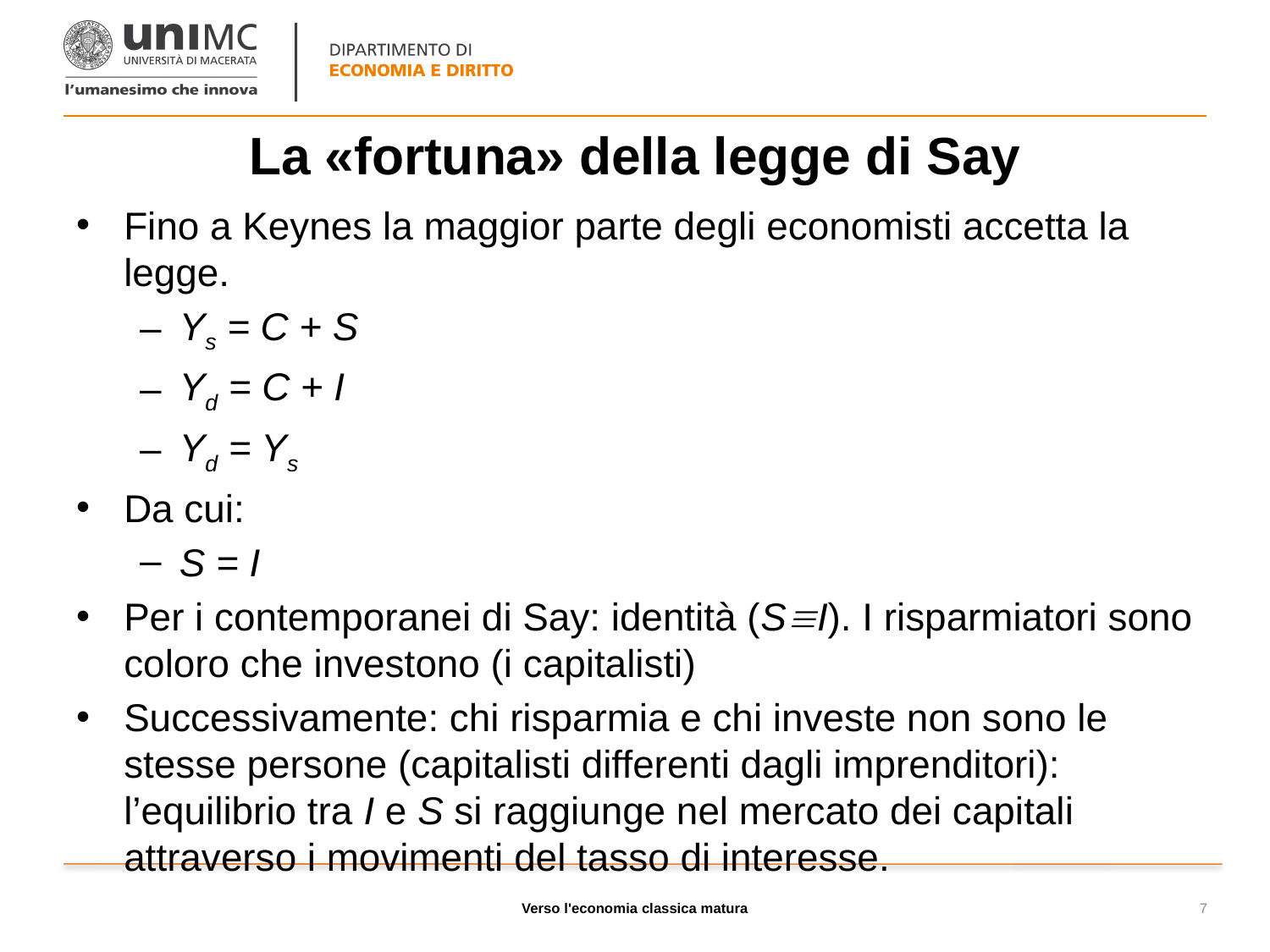

# La «fortuna» della legge di Say
Fino a Keynes la maggior parte degli economisti accetta la legge.
Ys = C + S
Yd = C + I
Yd = Ys
Da cui:
S = I
Per i contemporanei di Say: identità (S≡I). I risparmiatori sono coloro che investono (i capitalisti)
Successivamente: chi risparmia e chi investe non sono le stesse persone (capitalisti differenti dagli imprenditori): l’equilibrio tra I e S si raggiunge nel mercato dei capitali attraverso i movimenti del tasso di interesse.

Verso l'economia classica matura
7